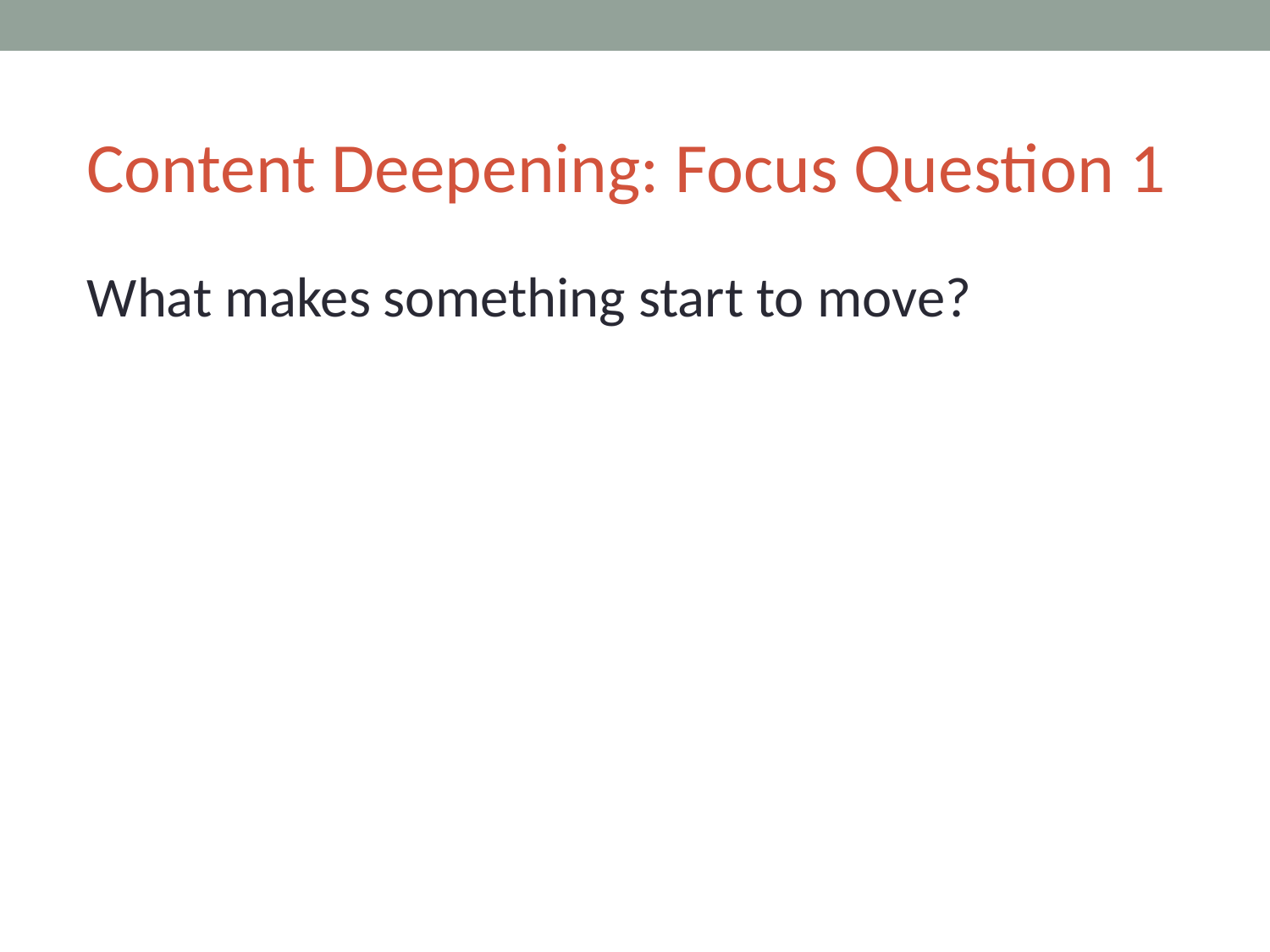

Content Deepening: Focus Question 1
What makes something start to move?